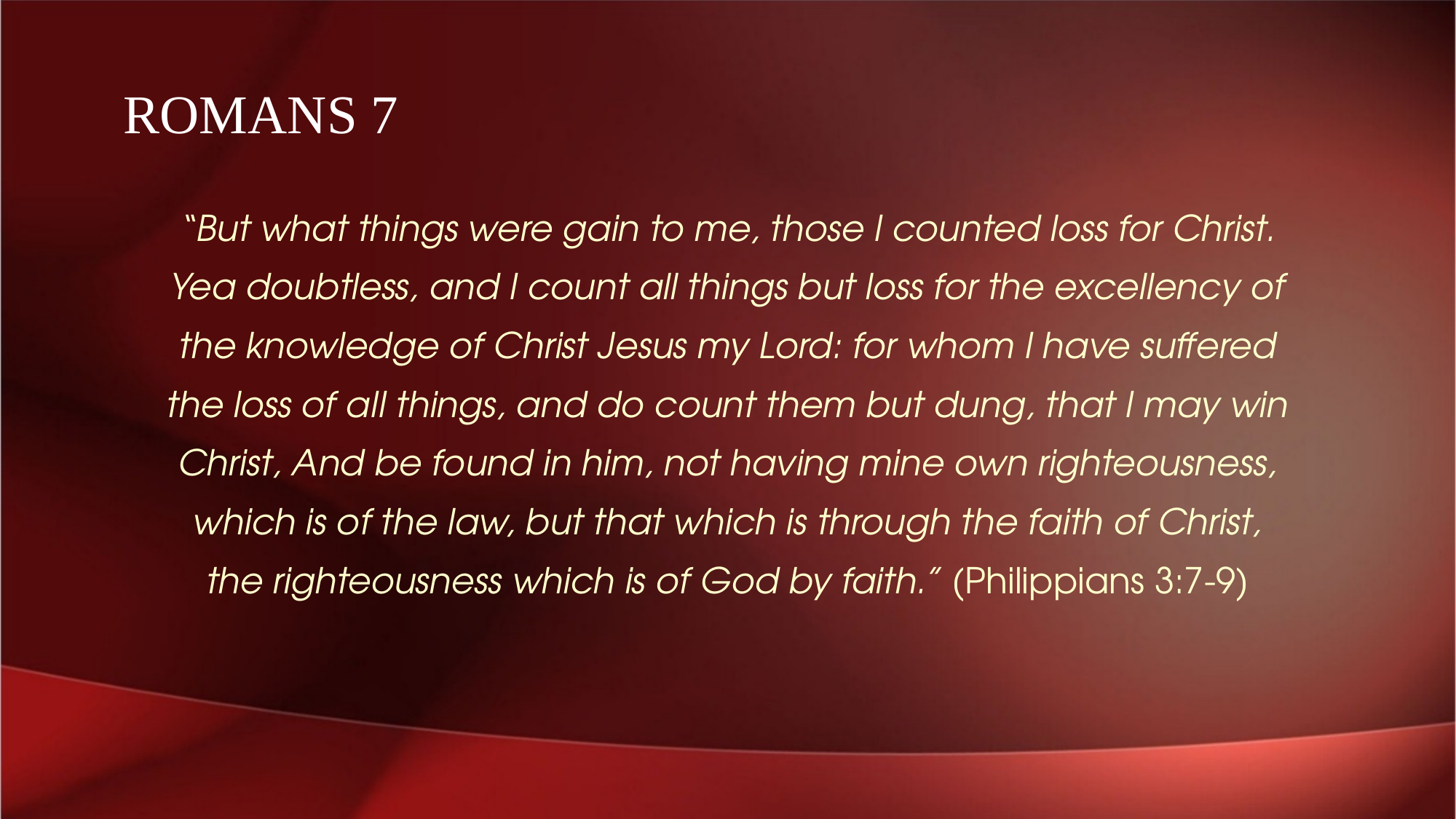

# Romans 7
“But what things were gain to me, those I counted loss for Christ.
Yea doubtless, and I count all things but loss for the excellency of
the knowledge of Christ Jesus my Lord: for whom I have suffered
the loss of aII things, and do count them but dung, that I may win
Christ, And be found in him, not having mine own righteousness,
which is of the law, but that which is through the faith of Christ,
the righteousness which is of God by faith.” (Philippians 3:7-9)